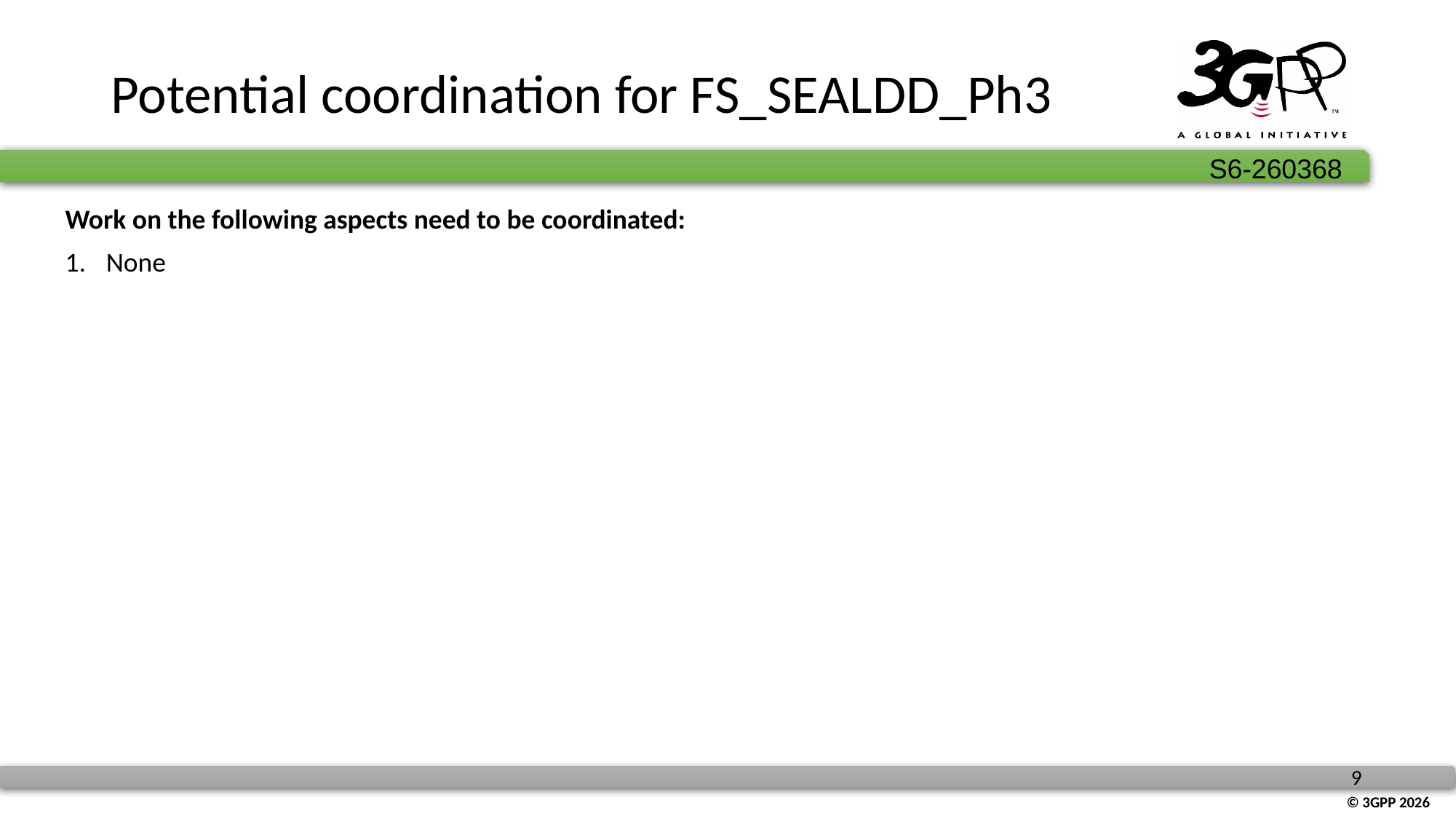

# Potential coordination for FS_SEALDD_Ph3
Work on the following aspects need to be coordinated:
None